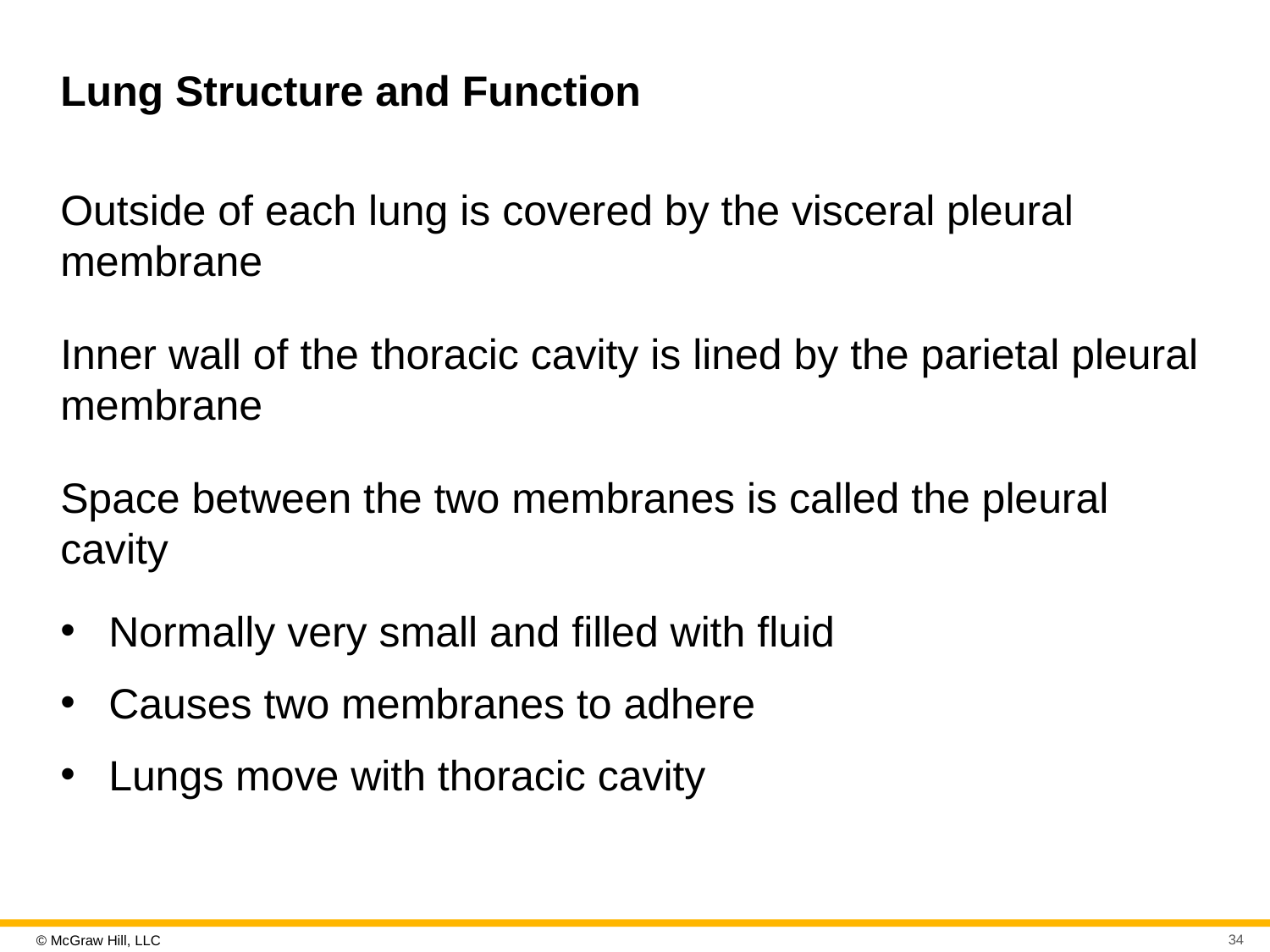

# Lung Structure and Function
Outside of each lung is covered by the visceral pleural membrane
Inner wall of the thoracic cavity is lined by the parietal pleural membrane
Space between the two membranes is called the pleural cavity
Normally very small and filled with fluid
Causes two membranes to adhere
Lungs move with thoracic cavity
34